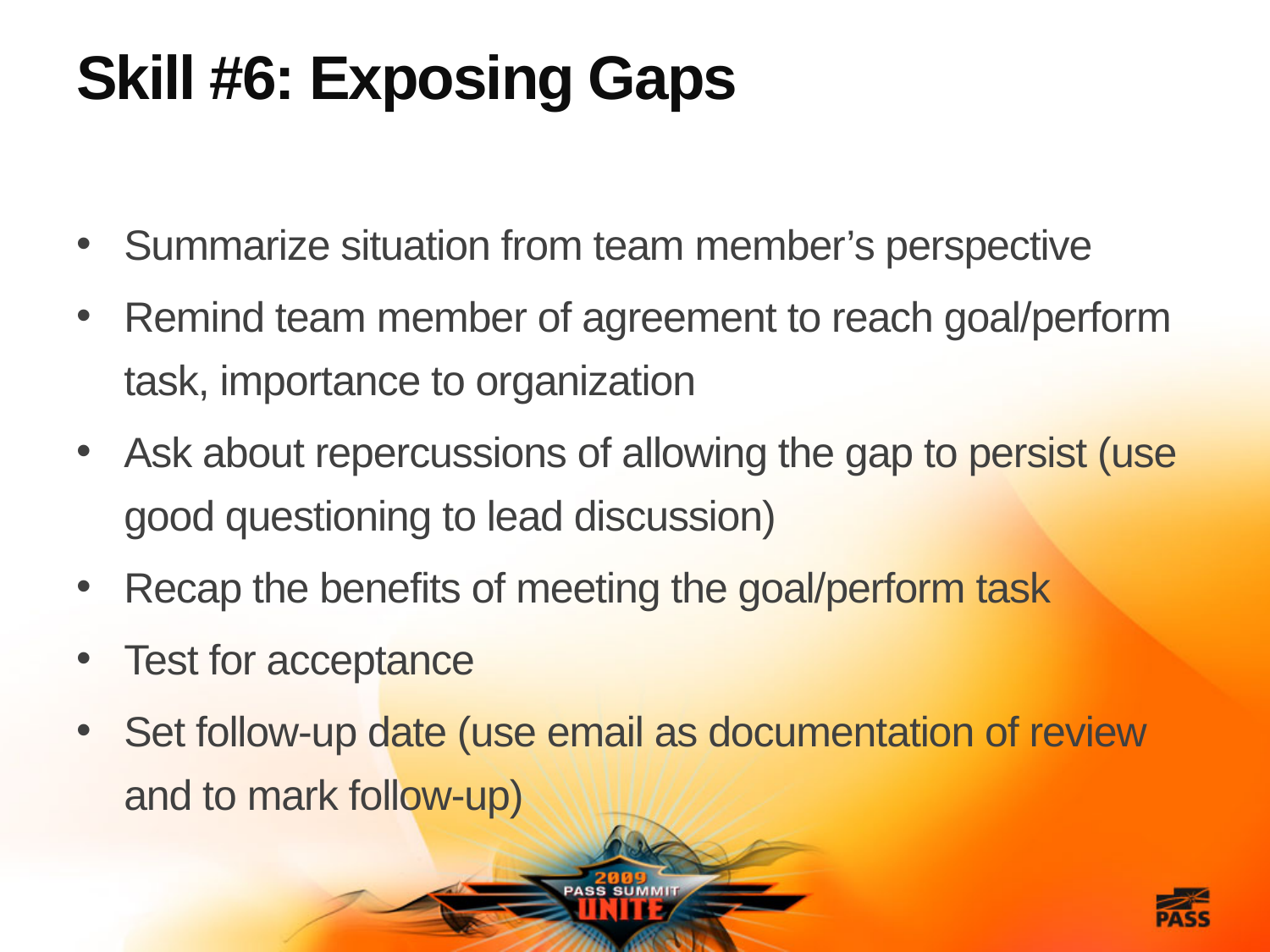

# Skill #6: Exposing Gaps
Summarize situation from team member’s perspective
Remind team member of agreement to reach goal/perform task, importance to organization
Ask about repercussions of allowing the gap to persist (use good questioning to lead discussion)
Recap the benefits of meeting the goal/perform task
Test for acceptance
Set follow-up date (use email as documentation of review and to mark follow-up)